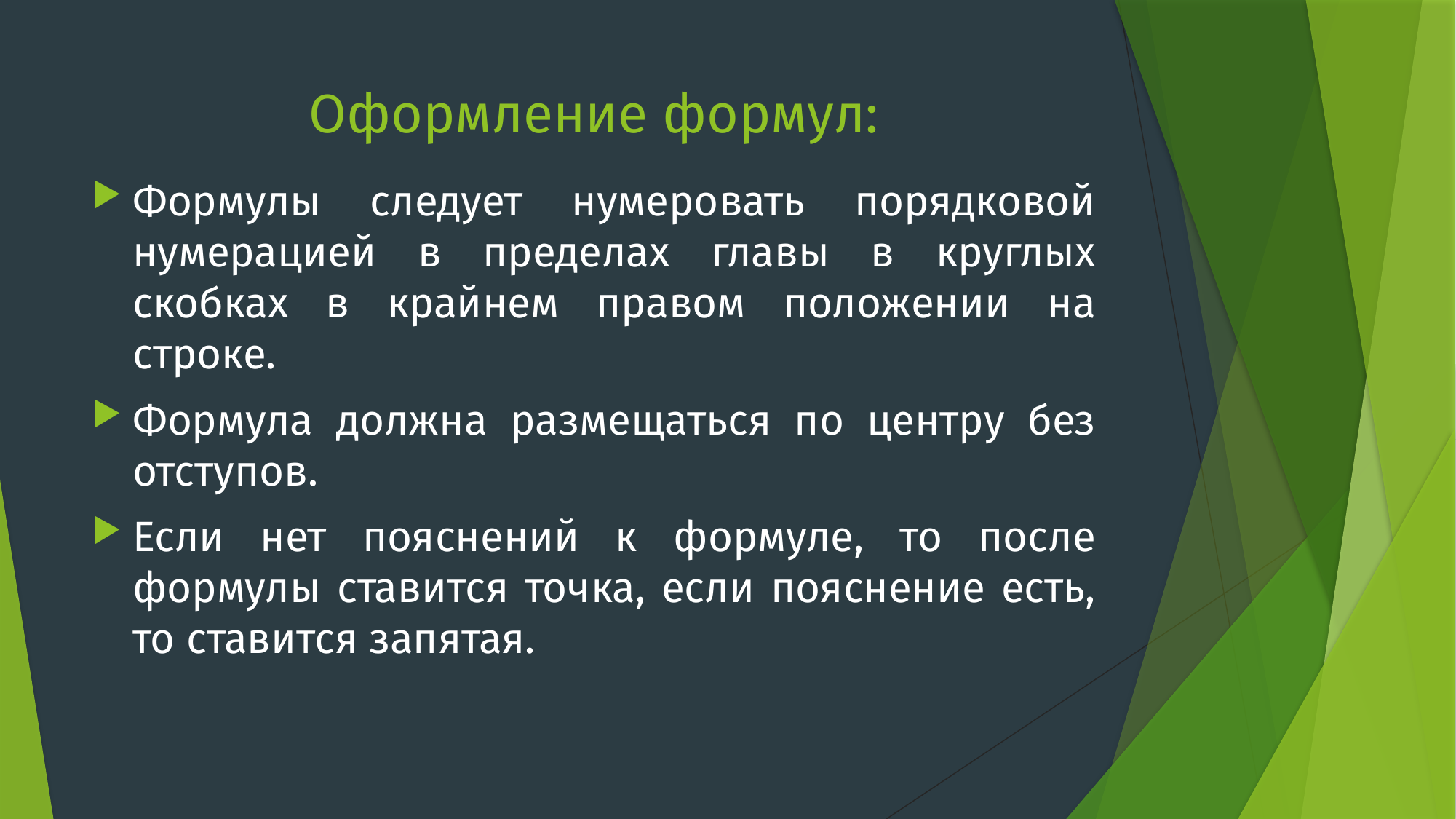

# Оформление формул:
Формулы следует нумеровать порядковой нумерацией в пределах главы в круглых скобках в крайнем правом положении на строке.
Формула должна размещаться по центру без отступов.
Если нет пояснений к формуле, то после формулы ставится точка, если пояснение есть, то ставится запятая.